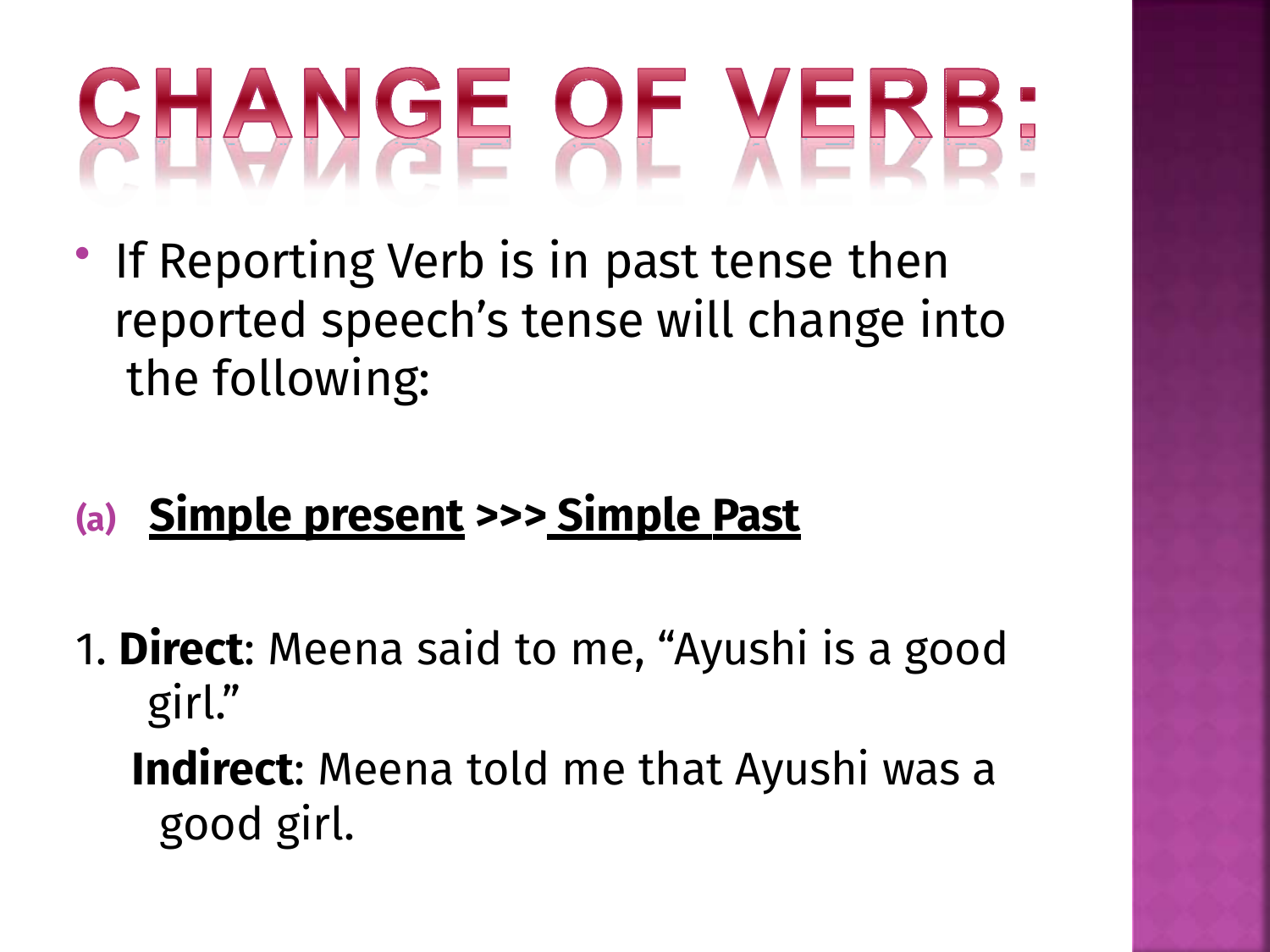

If Reporting Verb is in past tense then
reported speech’s tense will change into  the following:

(a)	Simple present >>> Simple Past

1. Direct: Meena said to me, “Ayushi is a good  girl.”
Indirect: Meena told me that Ayushi was a  good girl.